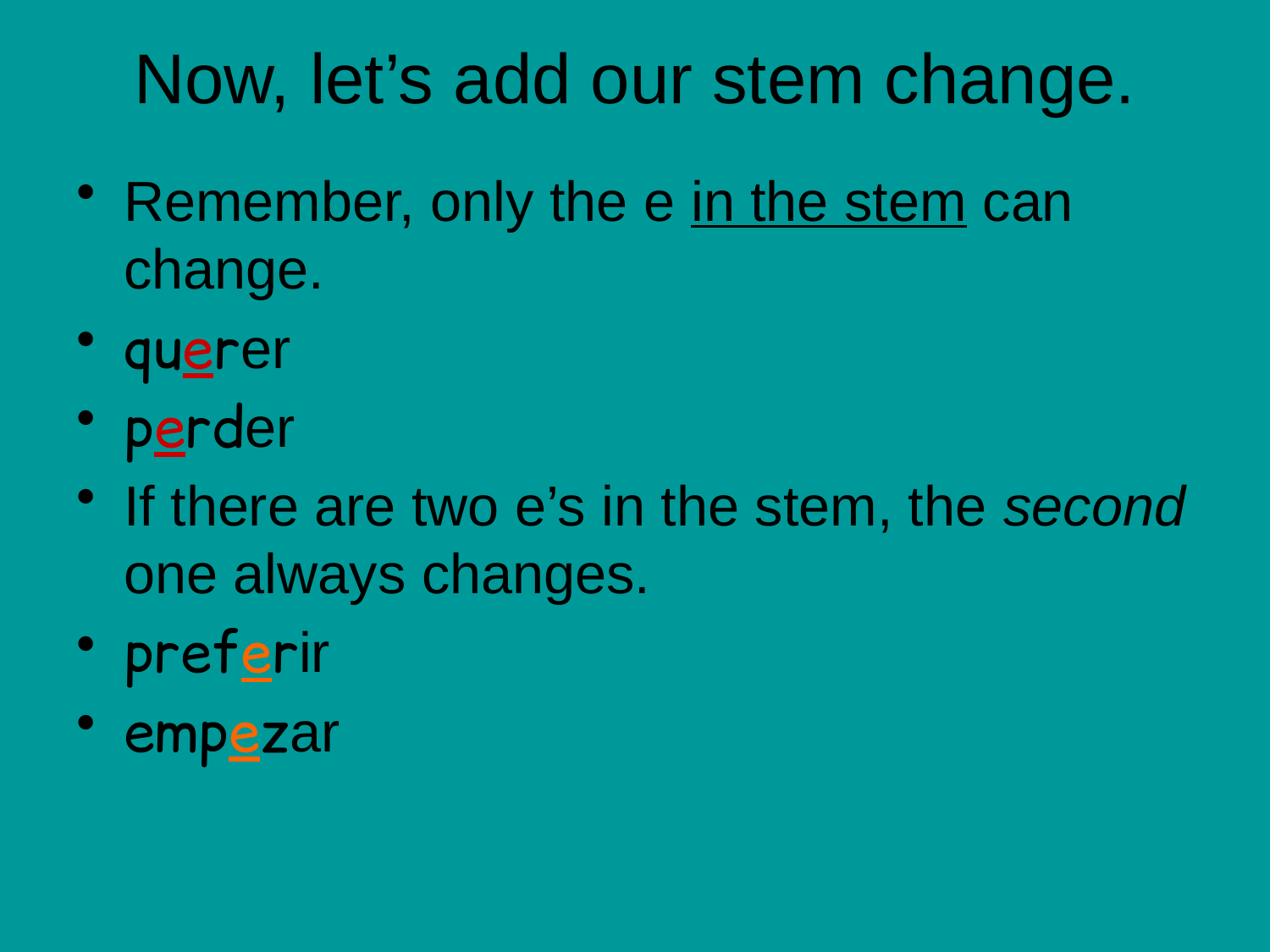

# Now, let’s add our stem change.
Remember, only the e in the stem can change.
querer
perder
If there are two e’s in the stem, the second one always changes.
preferir
empezar